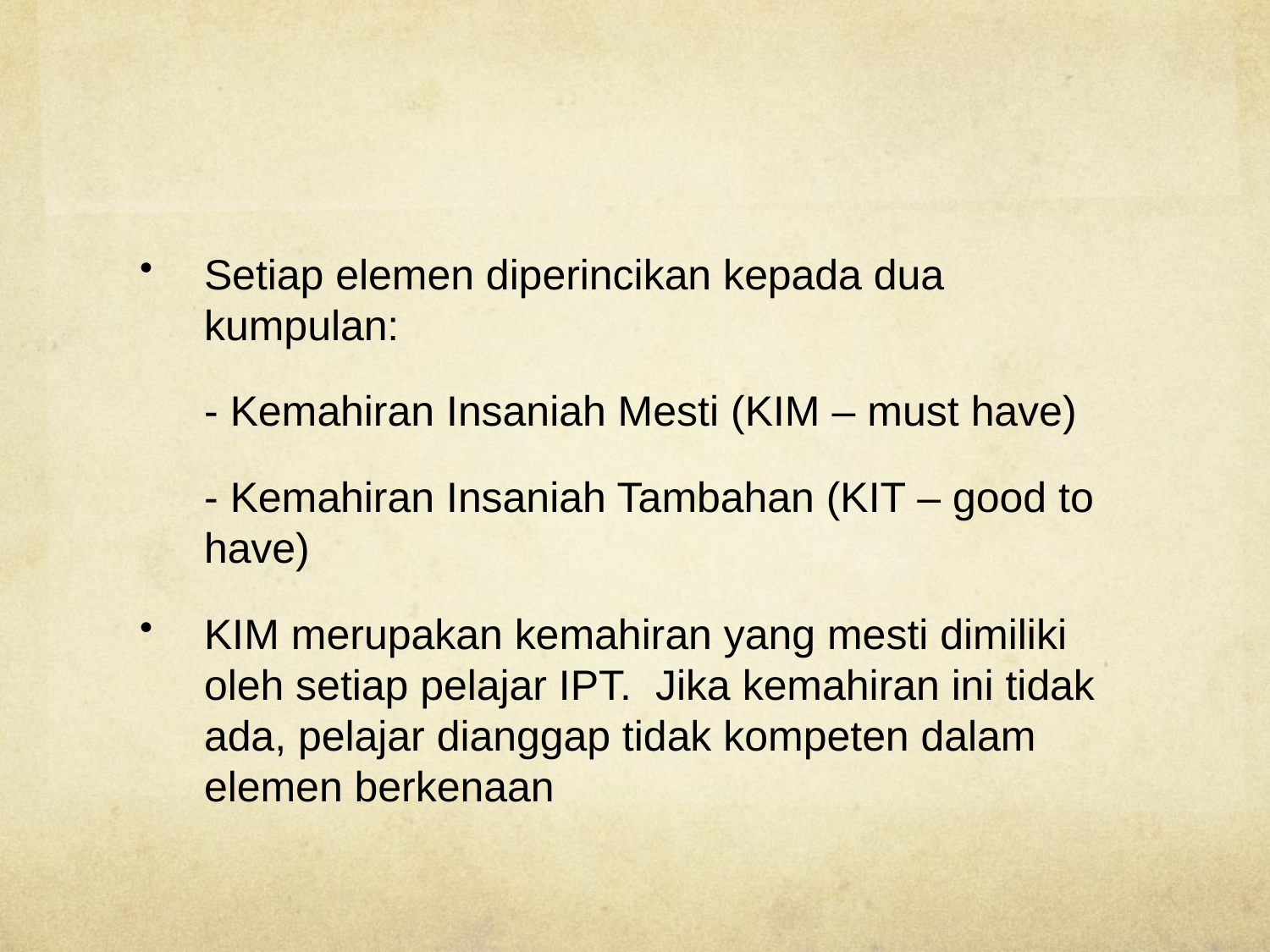

#
Setiap elemen diperincikan kepada dua kumpulan:
	- Kemahiran Insaniah Mesti (KIM – must have)
	- Kemahiran Insaniah Tambahan (KIT – good to have)
KIM merupakan kemahiran yang mesti dimiliki oleh setiap pelajar IPT.  Jika kemahiran ini tidak ada, pelajar dianggap tidak kompeten dalam elemen berkenaan